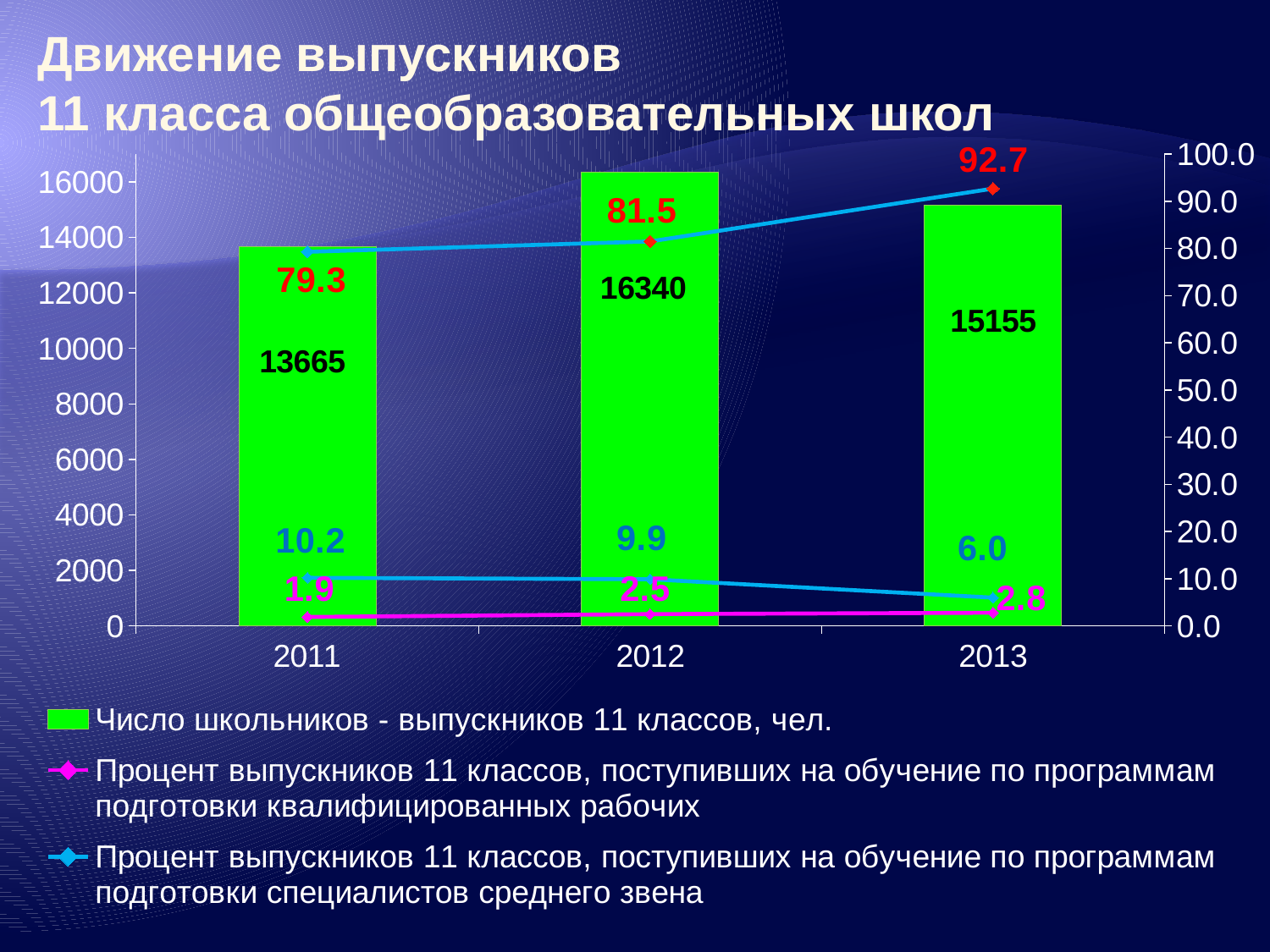

Движение выпускников
11 класса общеобразовательных школ

### Chart

| Category | Число школьников - выпускников 11 классов, чел. | Процент выпускников 11 классов, поступивших на обучение по программам подготовки квалифицированных рабочих | Процент выпускников 11 классов, поступивших на обучение по программам подготовки специалистов среднего звена | Процент выпускников 11 классов, поступивших на обучение по программам высшего образования |
|---|---|---|---|---|
| 2011 | 13665.0 | 1.9 | 10.2 | 79.3 |
| 2012 | 16340.0 | 2.5 | 9.9 | 81.5 |
| 2013 | 15155.0 | 2.8 | 6.0 | 92.7 |